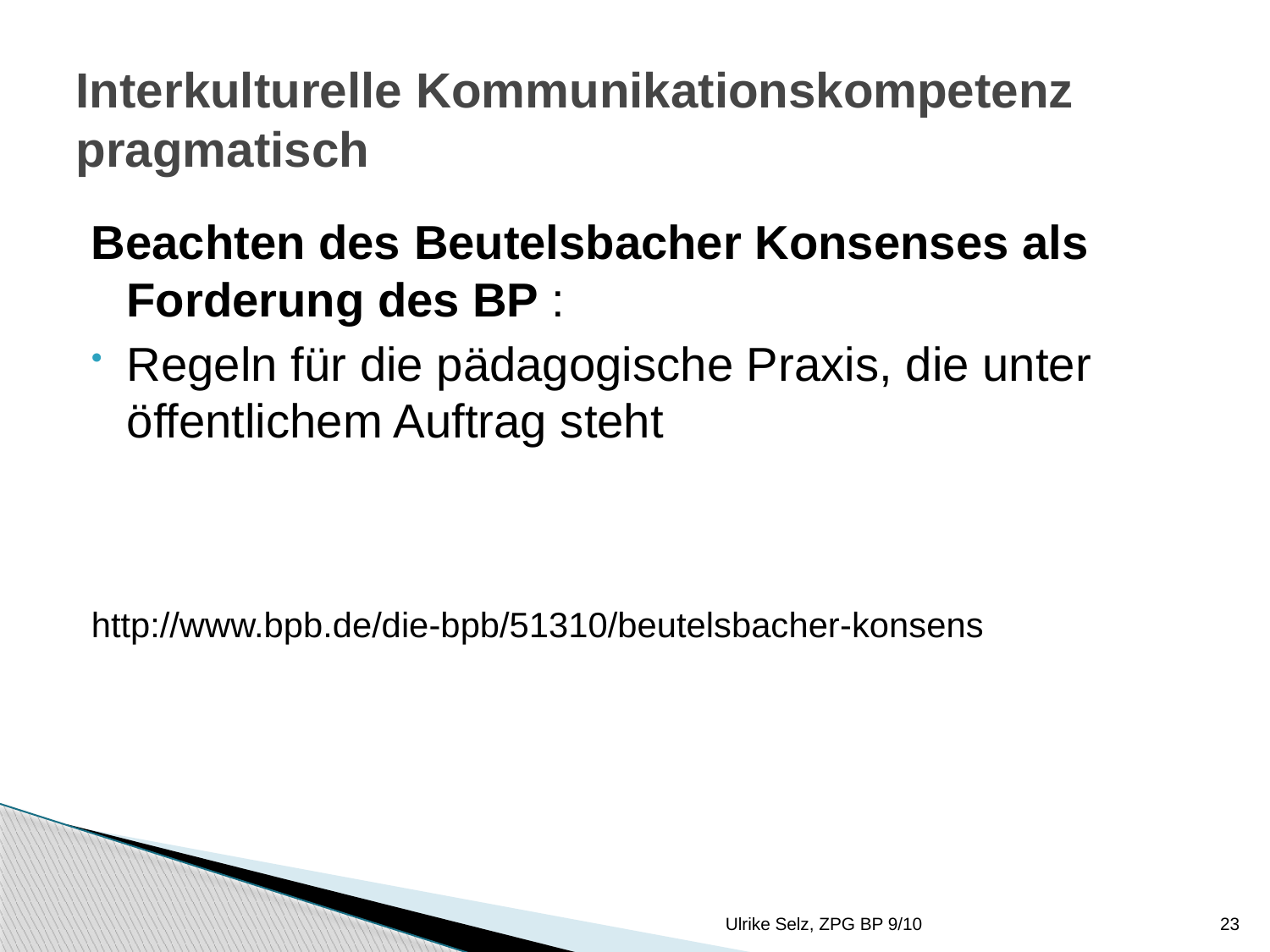

# Interkulturelle Kommunikationskompetenz pragmatisch
Beachten des Beutelsbacher Konsenses als Forderung des BP :
Regeln für die pädagogische Praxis, die unter öffentlichem Auftrag steht

http://www.bpb.de/die-bpb/51310/beutelsbacher-konsens
Ulrike Selz, ZPG BP 9/10
23